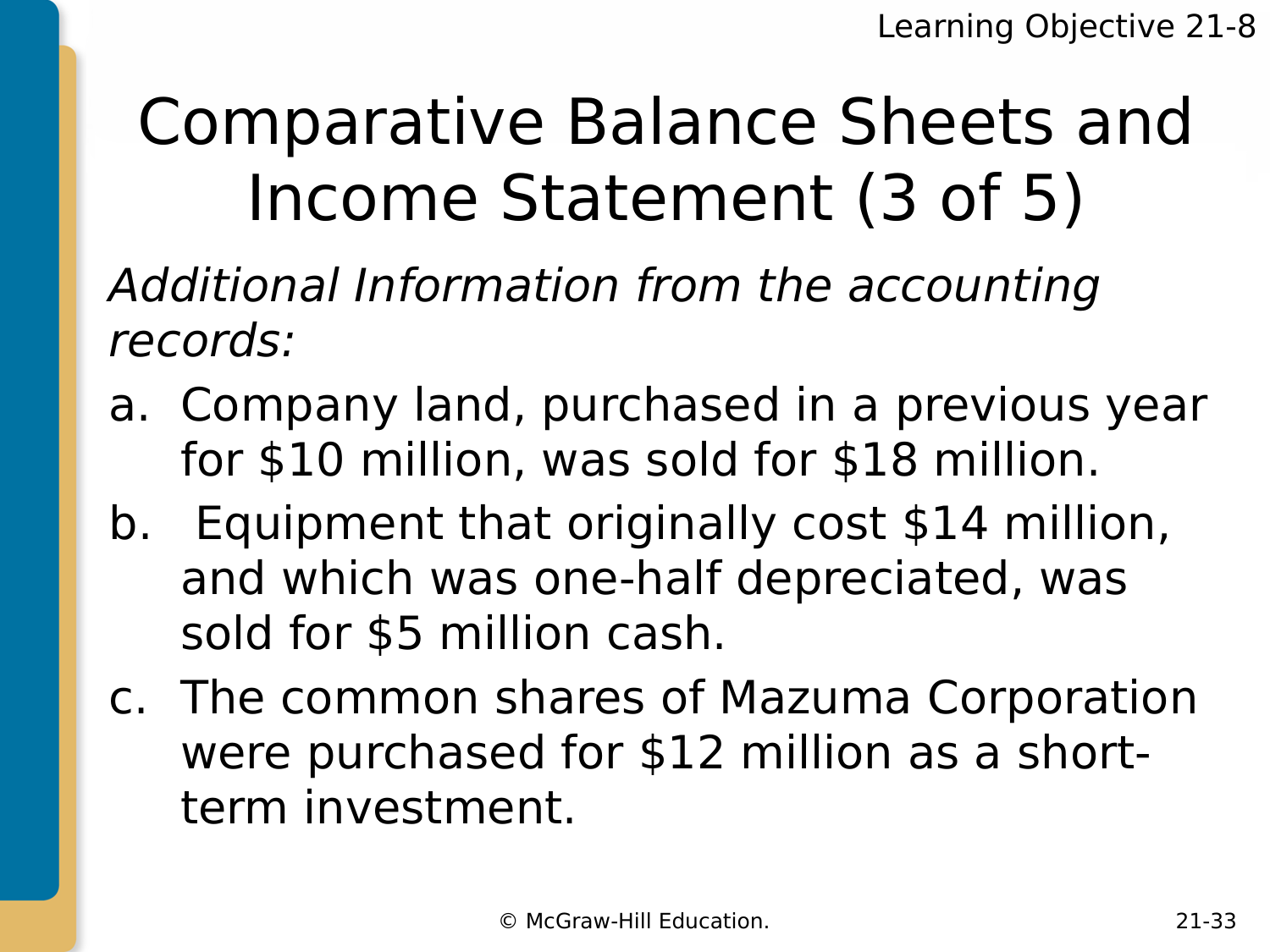

Learning Objective 21-8
# Comparative Balance Sheets and Income Statement (3 of 5)
Additional Information from the accounting records:
Company land, purchased in a previous year for $10 million, was sold for $18 million.
 Equipment that originally cost $14 million, and which was one-half depreciated, was sold for $5 million cash.
The common shares of Mazuma Corporation were purchased for $12 million as a short-term investment.